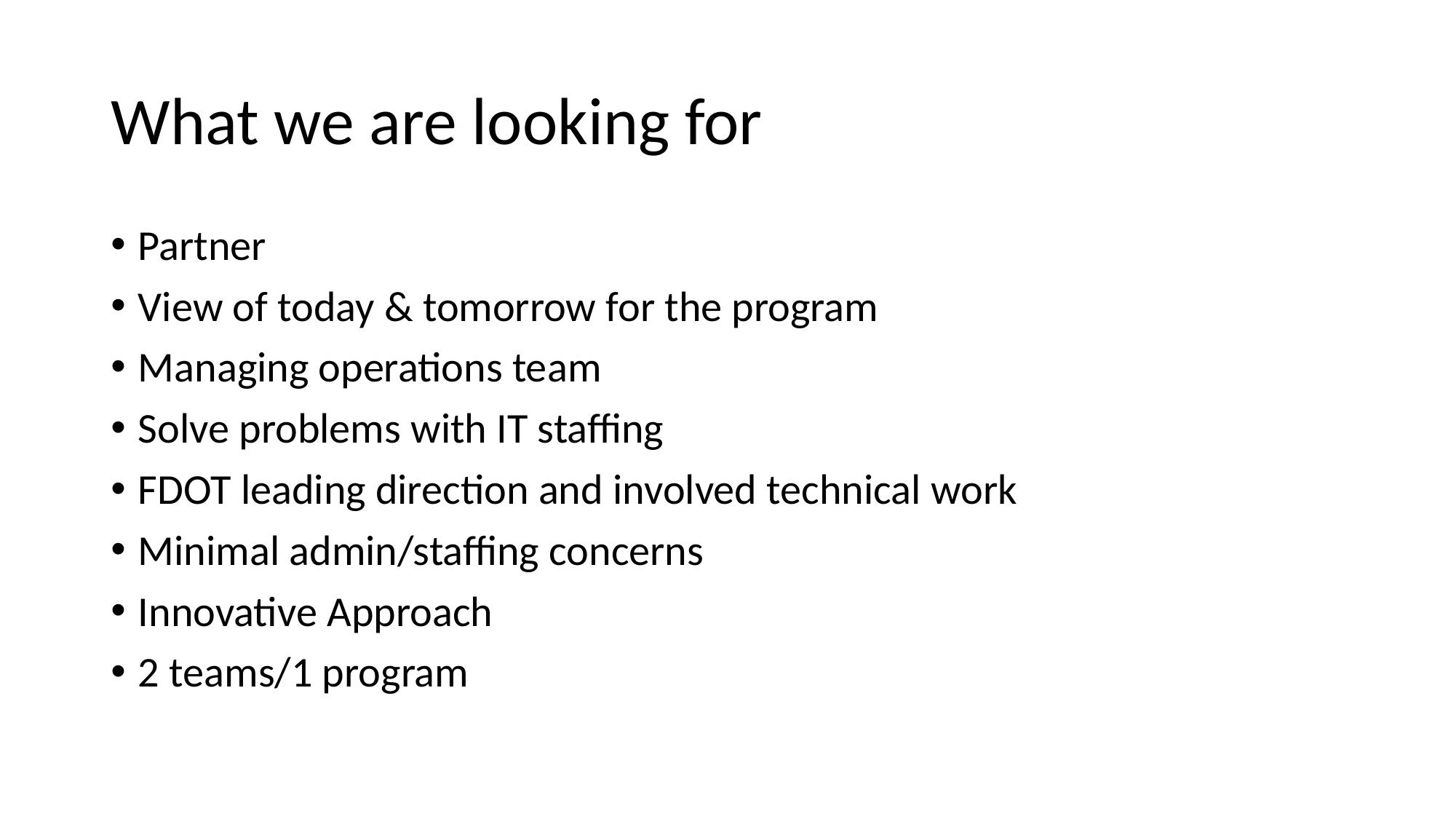

# What we are looking for
Partner
View of today & tomorrow for the program
Managing operations team
Solve problems with IT staffing
FDOT leading direction and involved technical work
Minimal admin/staffing concerns
Innovative Approach
2 teams/1 program